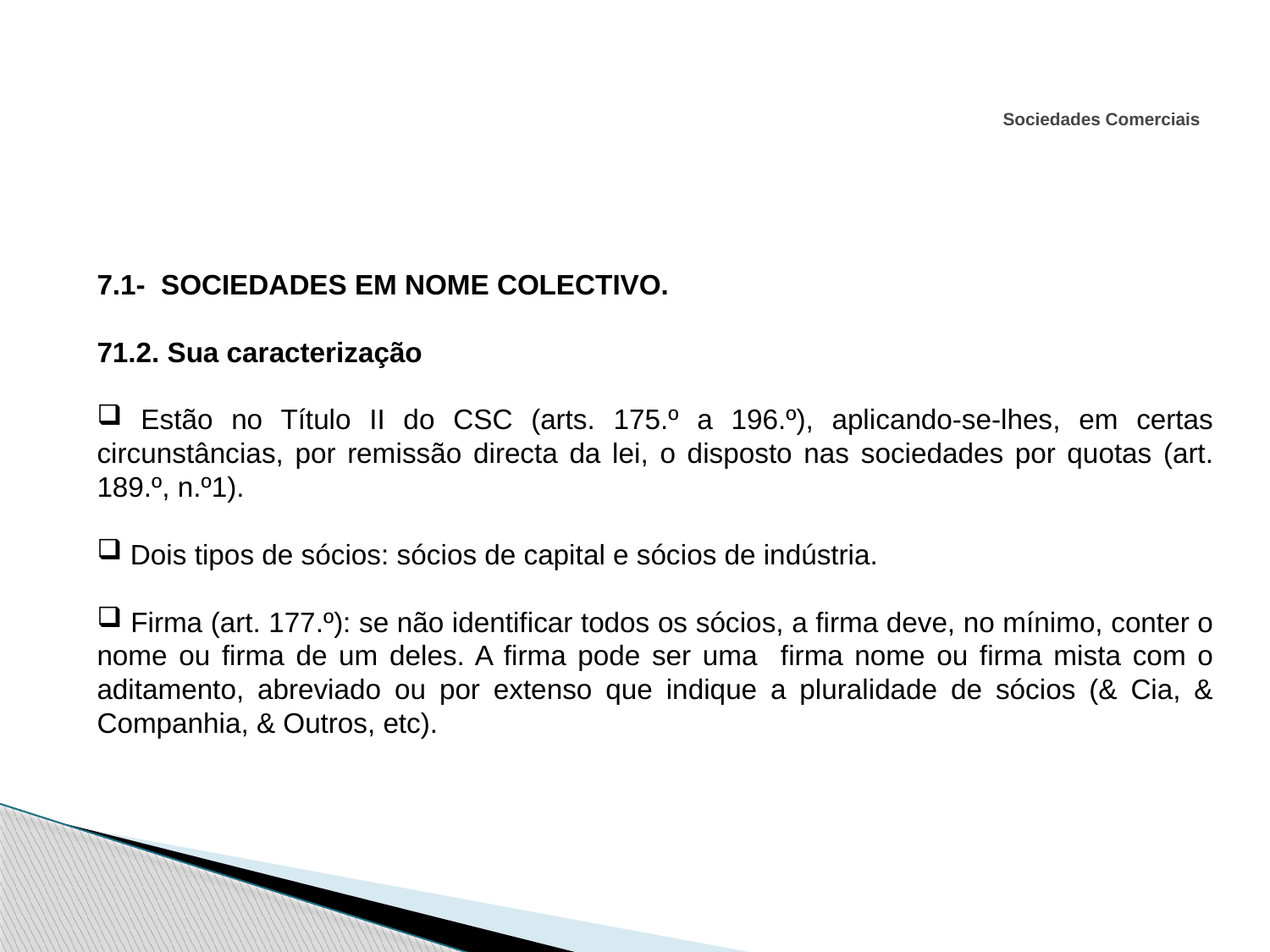

# Sociedades Comerciais

7.1-  SOCIEDADES EM NOME COLECTIVO.

71.2. Sua caracterização

 Estão no Título II do CSC (arts. 175.º a 196.º), aplicando-se-lhes, em certas circunstâncias, por remissão directa da lei, o disposto nas sociedades por quotas (art. 189.º, n.º1).

 Dois tipos de sócios: sócios de capital e sócios de indústria.

 Firma (art. 177.º): se não identificar todos os sócios, a firma deve, no mínimo, conter o nome ou firma de um deles. A firma pode ser uma  firma nome ou firma mista com o aditamento, abreviado ou por extenso que indique a pluralidade de sócios (& Cia, & Companhia, & Outros, etc).